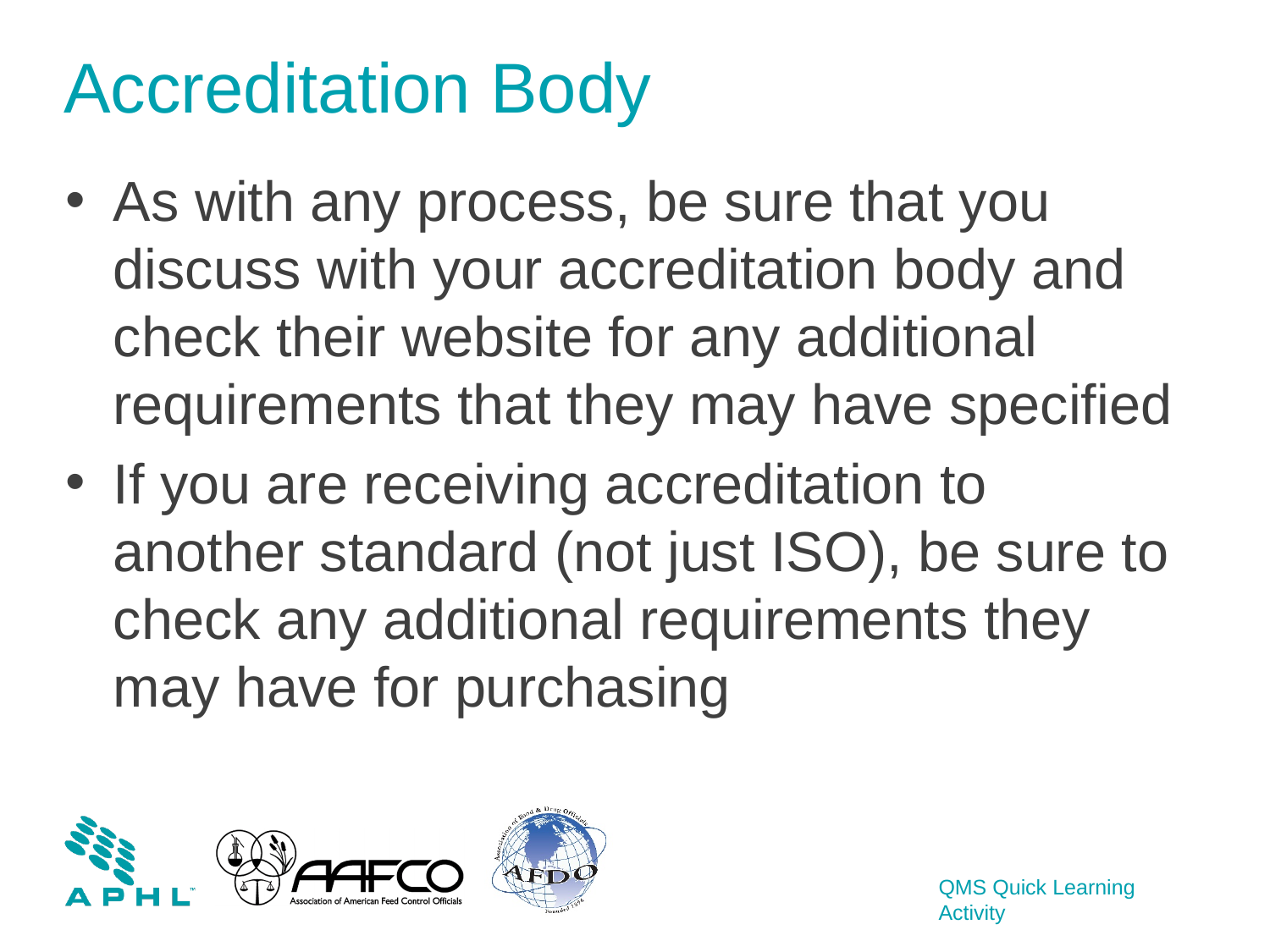

# Accreditation Body
As with any process, be sure that you discuss with your accreditation body and check their website for any additional requirements that they may have specified
If you are receiving accreditation to another standard (not just ISO), be sure to check any additional requirements they may have for purchasing